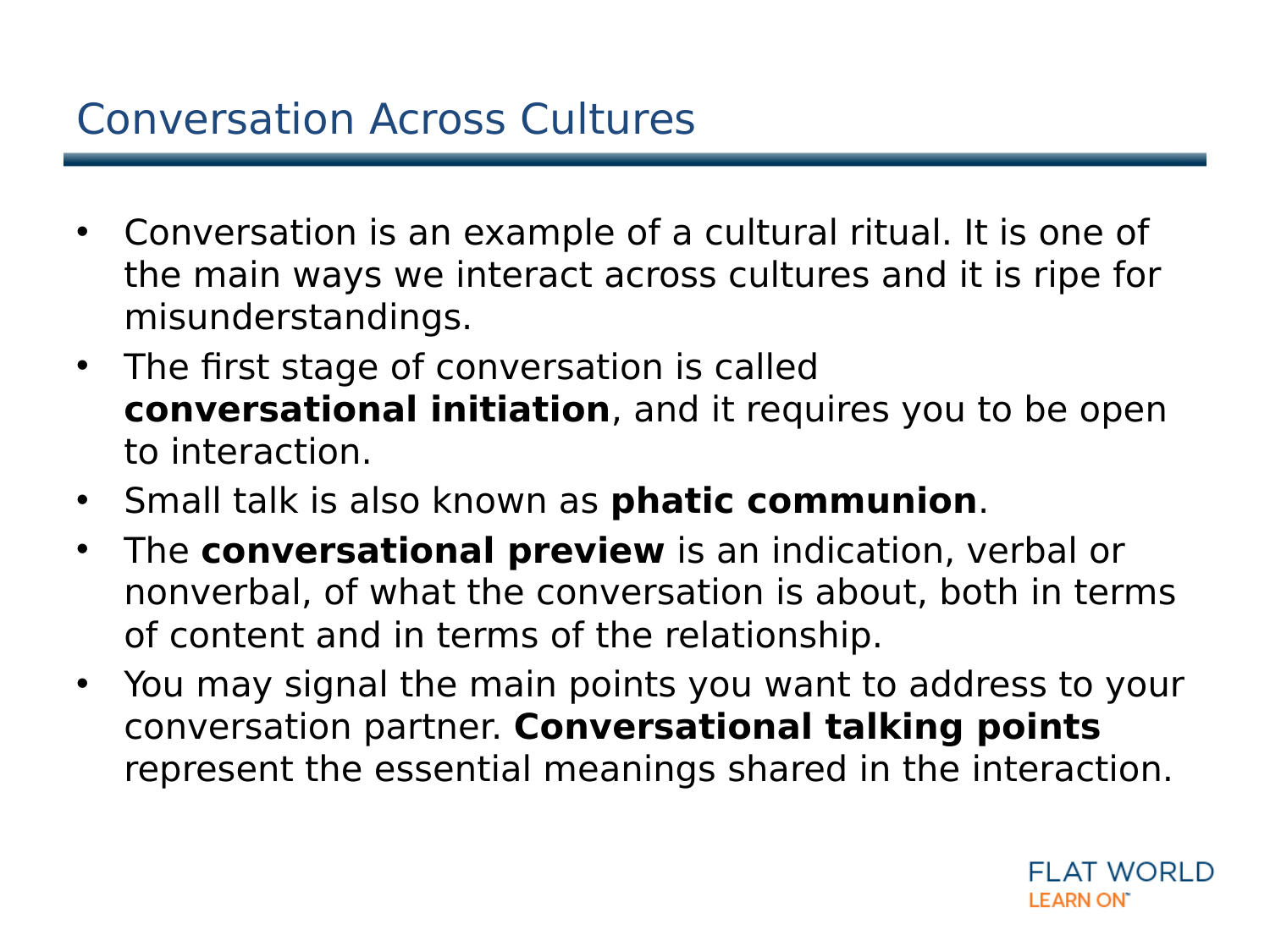

# Conversation Across Cultures
Conversation is an example of a cultural ritual. It is one of the main ways we interact across cultures and it is ripe for misunderstandings.
The first stage of conversation is called conversational initiation, and it requires you to be open to interaction.
Small talk is also known as phatic communion.
The conversational preview is an indication, verbal or nonverbal, of what the conversation is about, both in terms of content and in terms of the relationship.
You may signal the main points you want to address to your conversation partner. Conversational talking points represent the essential meanings shared in the interaction.